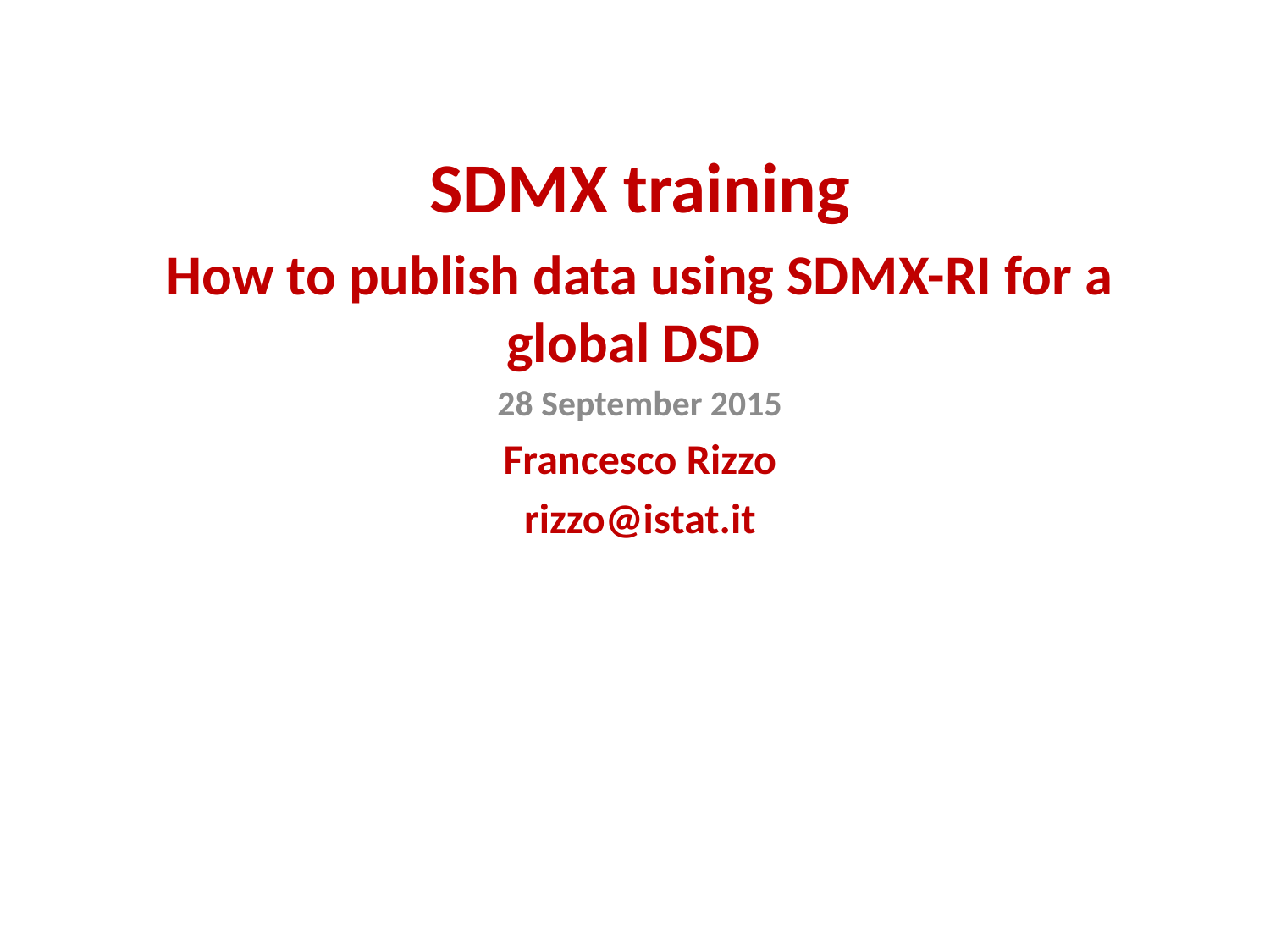

SDMX training
How to publish data using SDMX-RI for a global DSD
28 September 2015
Francesco Rizzo
rizzo@istat.it